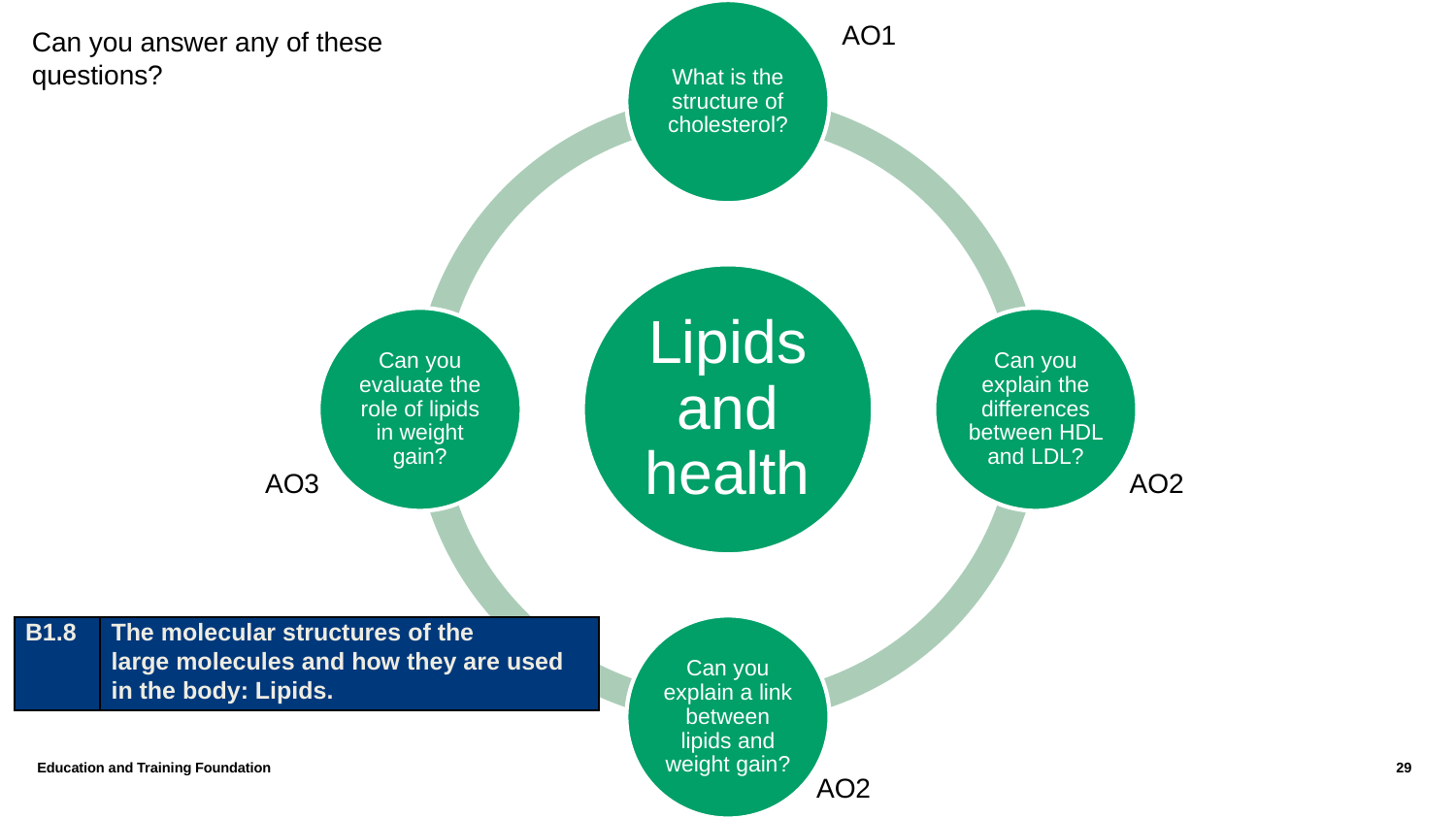

Lipids and health
What is the structure of cholesterol?
Can you explain the differences between HDL and LDL?
Can you explain a link between lipids and weight gain?
Can you evaluate the role of lipids in weight gain?
Can you answer any of these questions?
AO1
AO3
AO2
| B1.8 | The molecular structures of the large molecules and how they are used in the body: Lipids. |
| --- | --- |
Education and Training Foundation
29
AO2